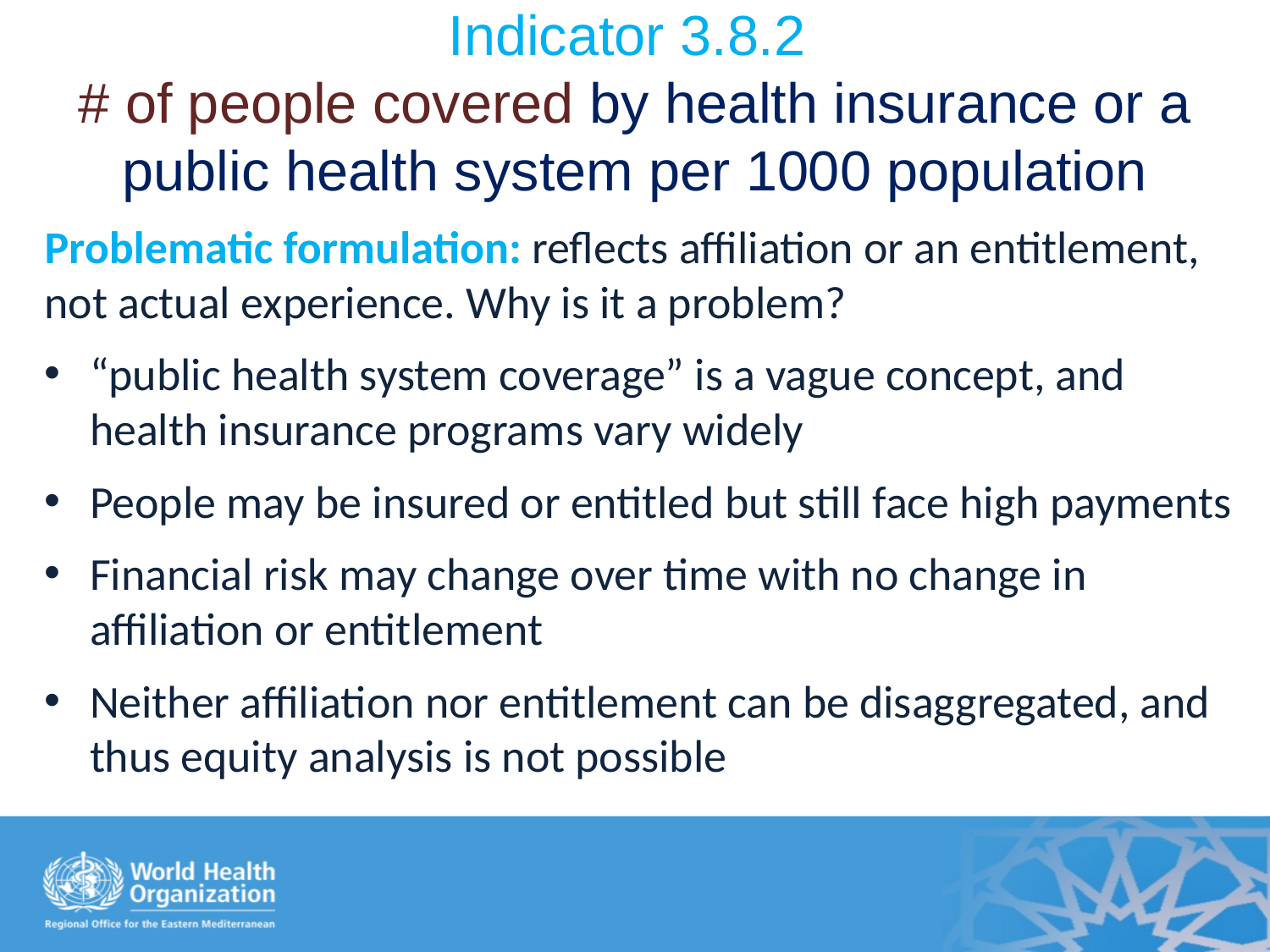

# Indicator 3.8.2 # of people covered by health insurance or a public health system per 1000 population
Problematic formulation: reflects affiliation or an entitlement, not actual experience. Why is it a problem?
“public health system coverage” is a vague concept, and health insurance programs vary widely
People may be insured or entitled but still face high payments
Financial risk may change over time with no change in affiliation or entitlement
Neither affiliation nor entitlement can be disaggregated, and thus equity analysis is not possible